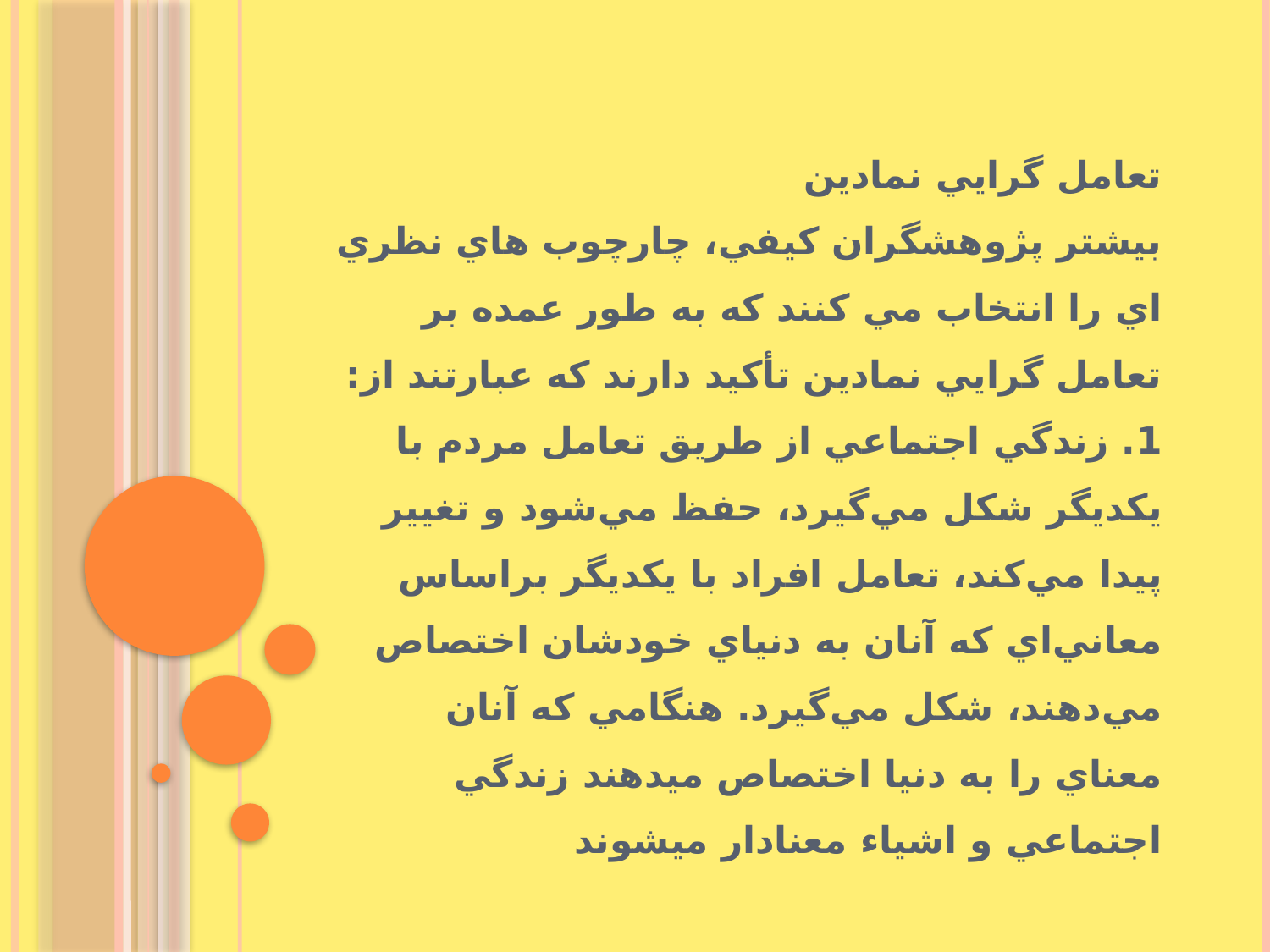

# تعامل گرايي نمادين بيشتر پژوهشگران كيفي، چارچوب هاي نظري اي را انتخاب مي كنند كه به طور عمده بر تعامل گرايي نمادين تأكيد دارند كه عبارتند از: 1. زندگي اجتماعي از طريق تعامل مردم با يكديگر شكل مي‌گيرد، حفظ مي‌شود و تغيير پيدا مي‌كند، تعامل افراد با يكديگر براساس معاني‌اي كه آنان به دنياي خودشان اختصاص مي‌دهند، شكل مي‌گيرد. هنگامي كه آنان معناي را به دنيا اختصاص ميدهند زندگي اجتماعي و اشياء معنادار ميشوند